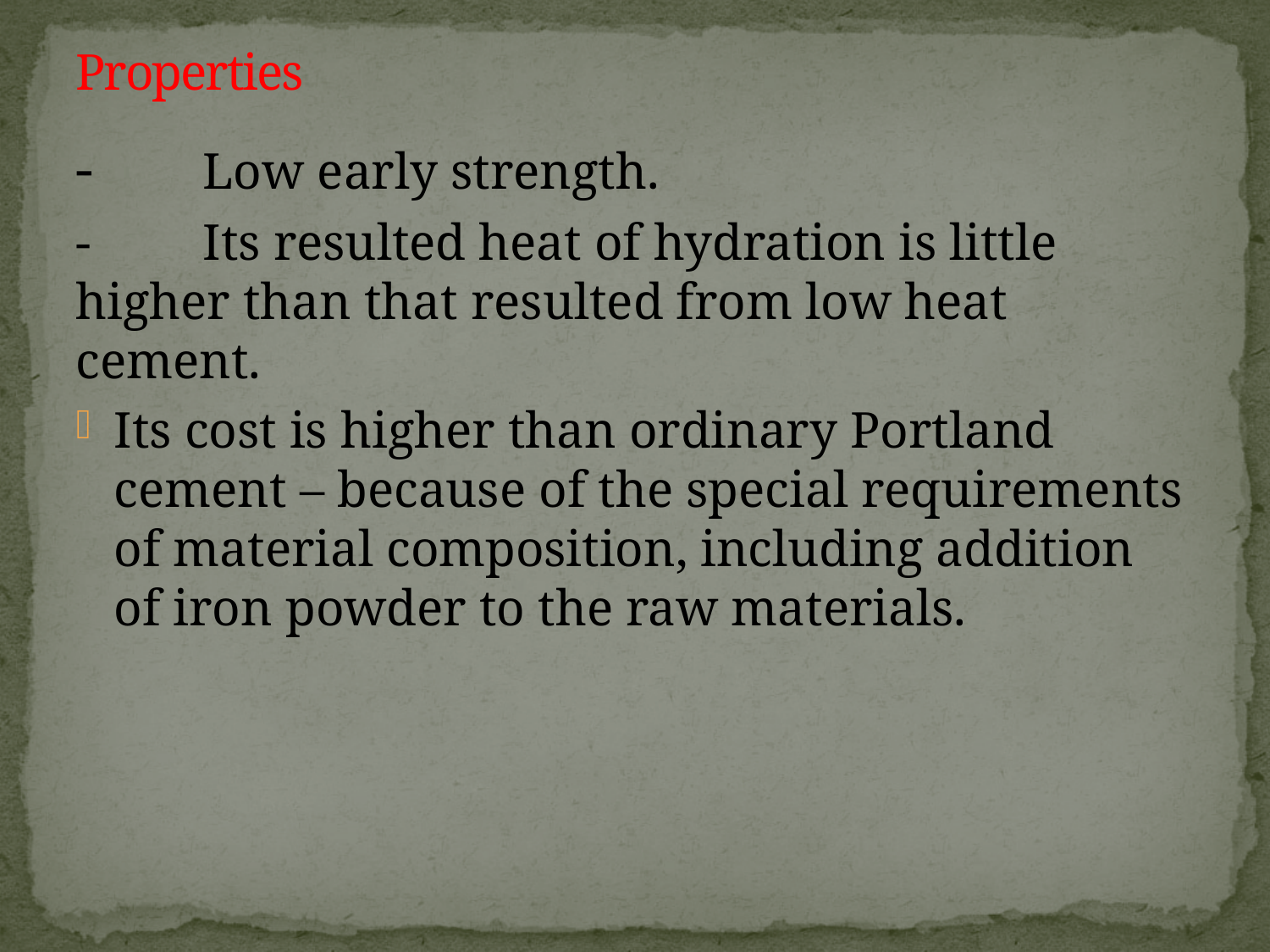

# Properties
-	Low early strength.
-	Its resulted heat of hydration is little higher than that resulted from low heat cement.
Its cost is higher than ordinary Portland cement – because of the special requirements of material composition, including addition of iron powder to the raw materials.